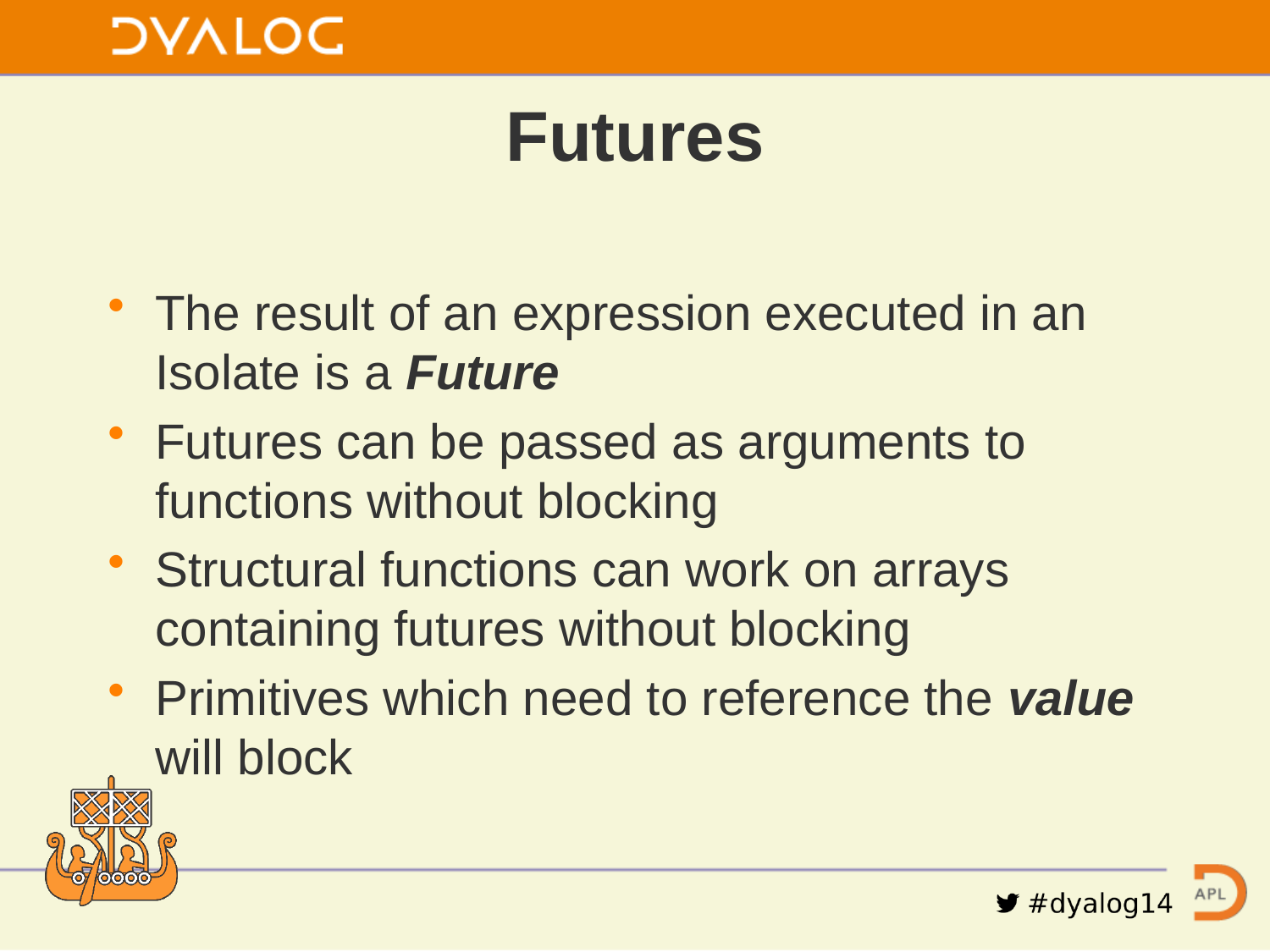

# Futures
The result of an expression executed in an Isolate is a Future
Futures can be passed as arguments to functions without blocking
Structural functions can work on arrays containing futures without blocking
Primitives which need to reference the value will block